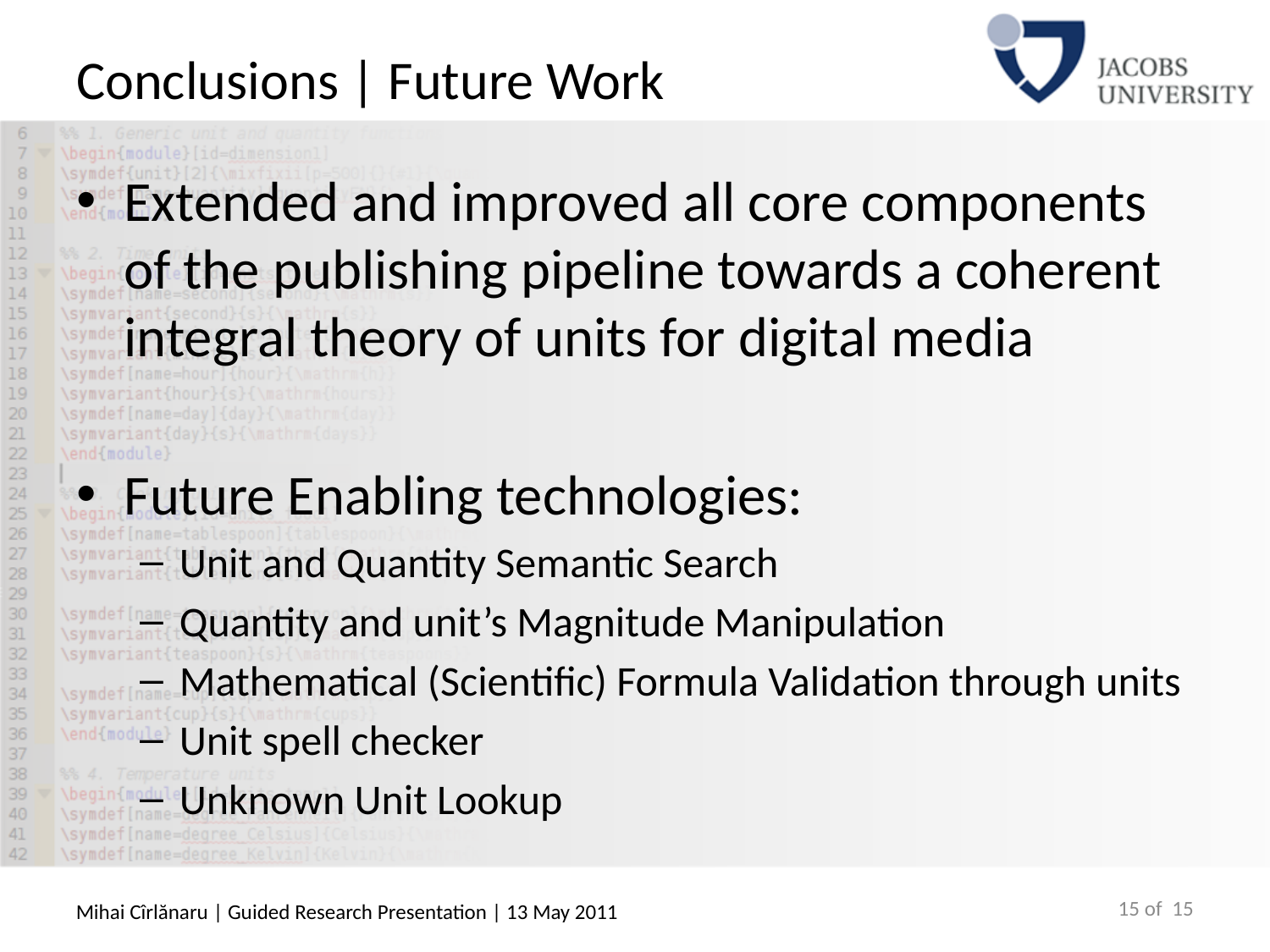

Conclusions | Future Work

Extended and improved all core components of the publishing pipeline towards a coherent integral theory of units for digital media

Future Enabling technologies:
Unit and Quantity Semantic Search
Quantity and unit’s Magnitude Manipulation
Mathematical (Scientific) Formula Validation through units
Unit spell checker
Unknown Unit Lookup

15 of  15
Mihai Cîrlănaru | Guided Research Presentation | 13 May 2011